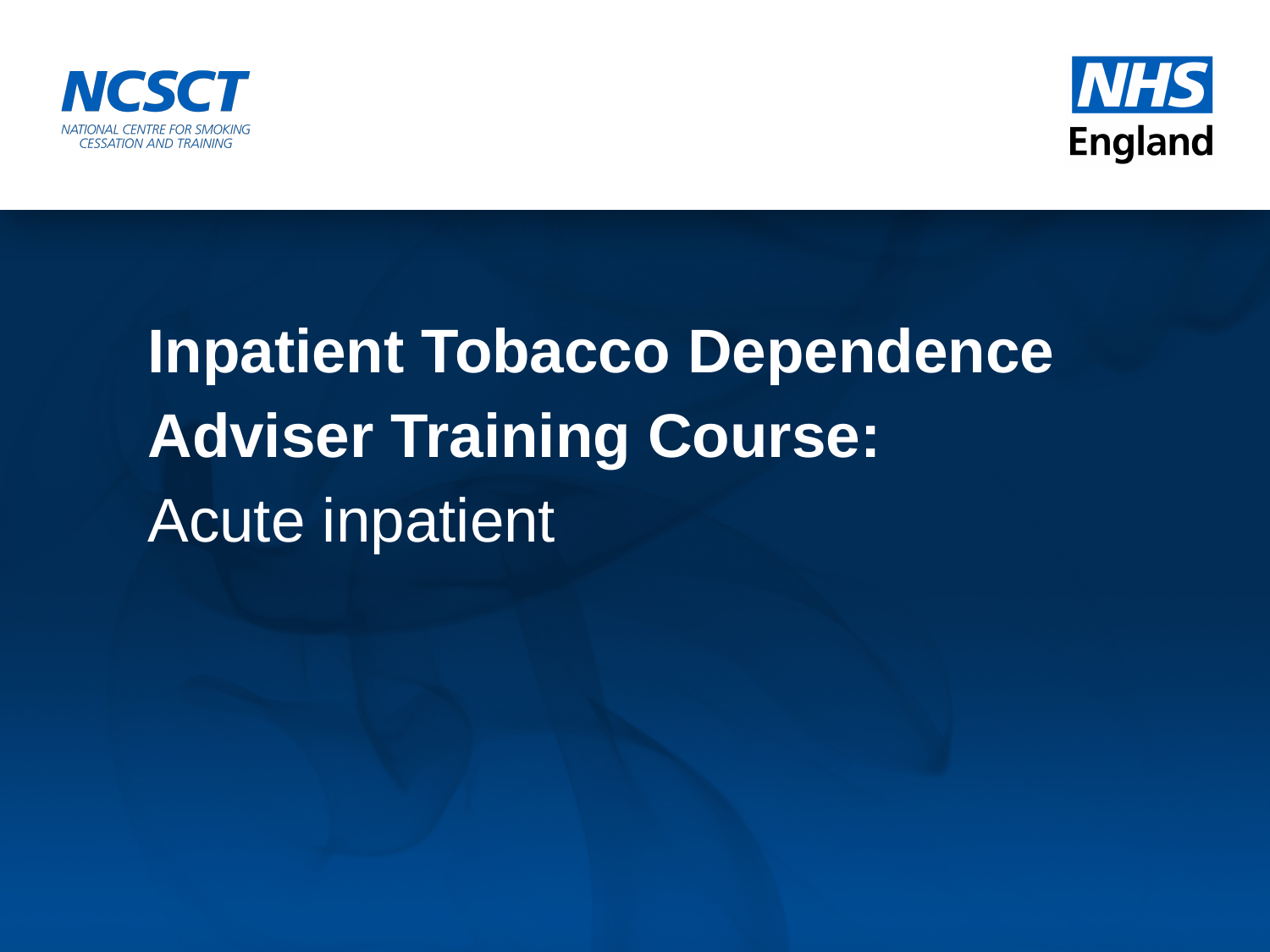

Inpatient Tobacco Dependence Adviser Training Course:
Acute inpatient